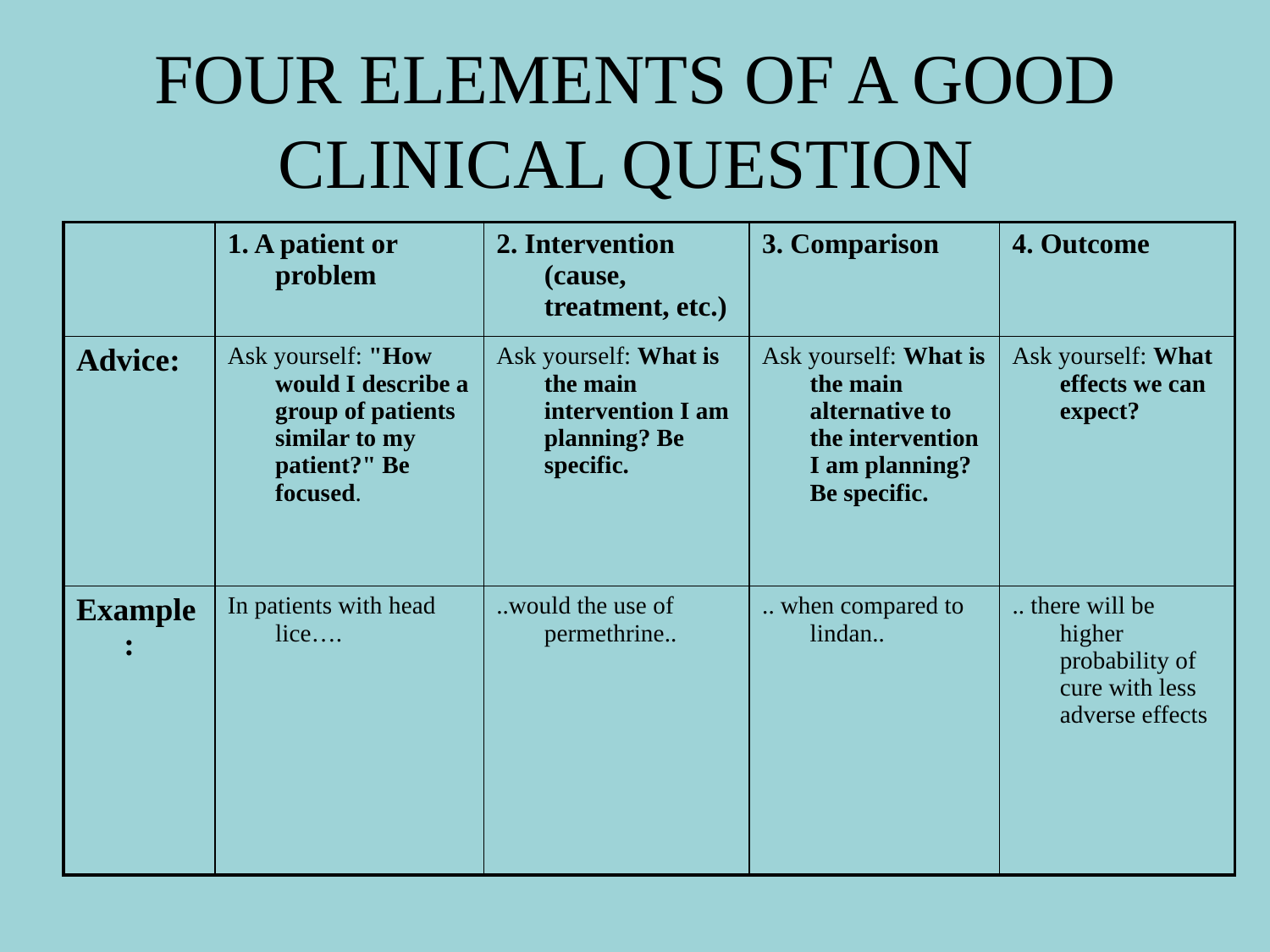

# FOUR ELEMENTS OF A GOOD CLINICAL QUESTION
|  | 1. A patient or problem | 2. Intervention (cause, treatment, etc.) | 3. Comparison | 4. Outcome |
| --- | --- | --- | --- | --- |
| Advice: | Ask yourself: "How would I describe a group of patients similar to my patient?" Be focused. | Ask yourself: What is the main intervention I am planning? Be specific. | Ask yourself: What is the main alternative to the intervention I am planning? Be specific. | Ask yourself: What effects we can expect? |
| Example: | In patients with head lice…. | ..would the use of permethrine.. | .. when compared to lindan.. | .. there will be higher probability of cure with less adverse effects |